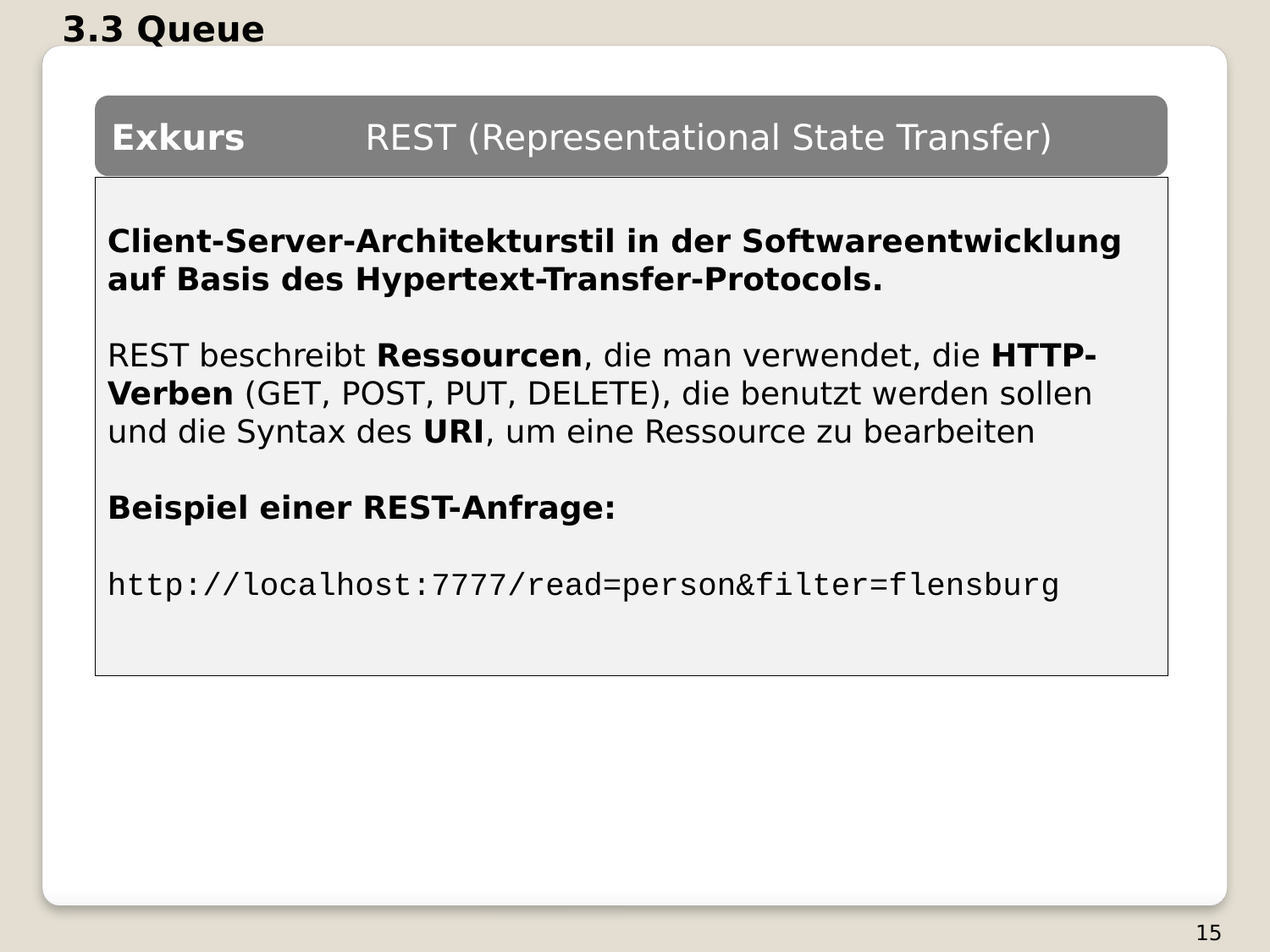

3.3 Queue
Exkurs 	REST (Representational State Transfer)

Client-Server-Architekturstil in der Software­entwicklung auf Basis des Hypertext-Transfer-Protocols.

REST beschreibt Ressourcen, die man ver­wendet, die HTTP-Verben (GET, POST, PUT, DELETE), die benutzt werden sollen und die Syntax des URI, um eine Ressource zu bearbeiten

Beispiel einer REST-Anfrage:

http://localhost:7777/read=person&filter=flensburg